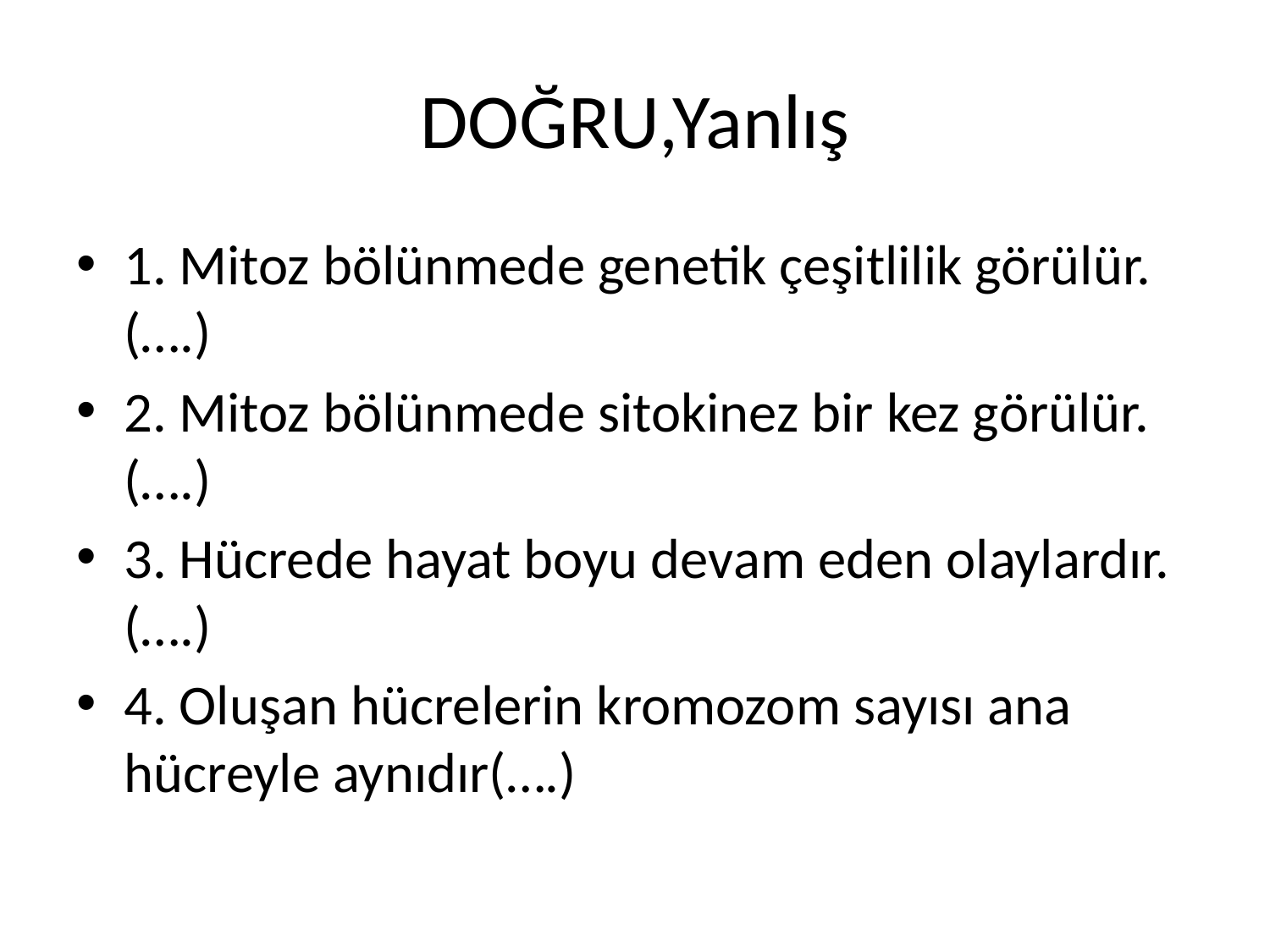

# DOĞRU,Yanlış
1. Mitoz bölünmede genetik çeşitlilik görülür.(….)
2. Mitoz bölünmede sitokinez bir kez görülür.(….)
3. Hücrede hayat boyu devam eden olaylardır.(….)
4. Oluşan hücrelerin kromozom sayısı ana hücreyle aynıdır(….)